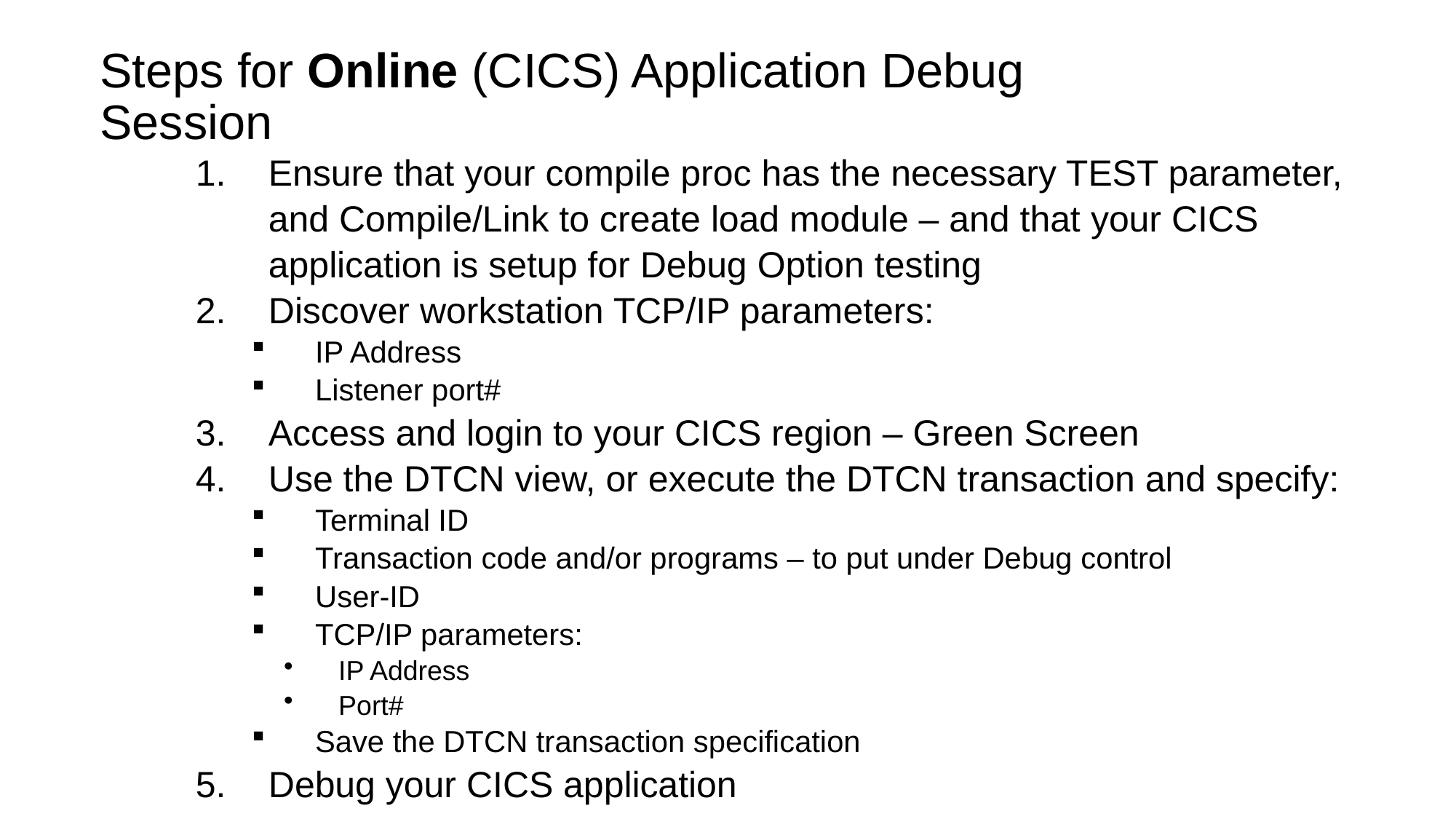

# Steps for Online (CICS) Application Debug Session
Ensure that your compile proc has the necessary TEST parameter, and Compile/Link to create load module – and that your CICS application is setup for Debug Option testing
Discover workstation TCP/IP parameters:
IP Address
Listener port#
Access and login to your CICS region – Green Screen
Use the DTCN view, or execute the DTCN transaction and specify:
Terminal ID
Transaction code and/or programs – to put under Debug control
User-ID
TCP/IP parameters:
IP Address
Port#
Save the DTCN transaction specification
Debug your CICS application